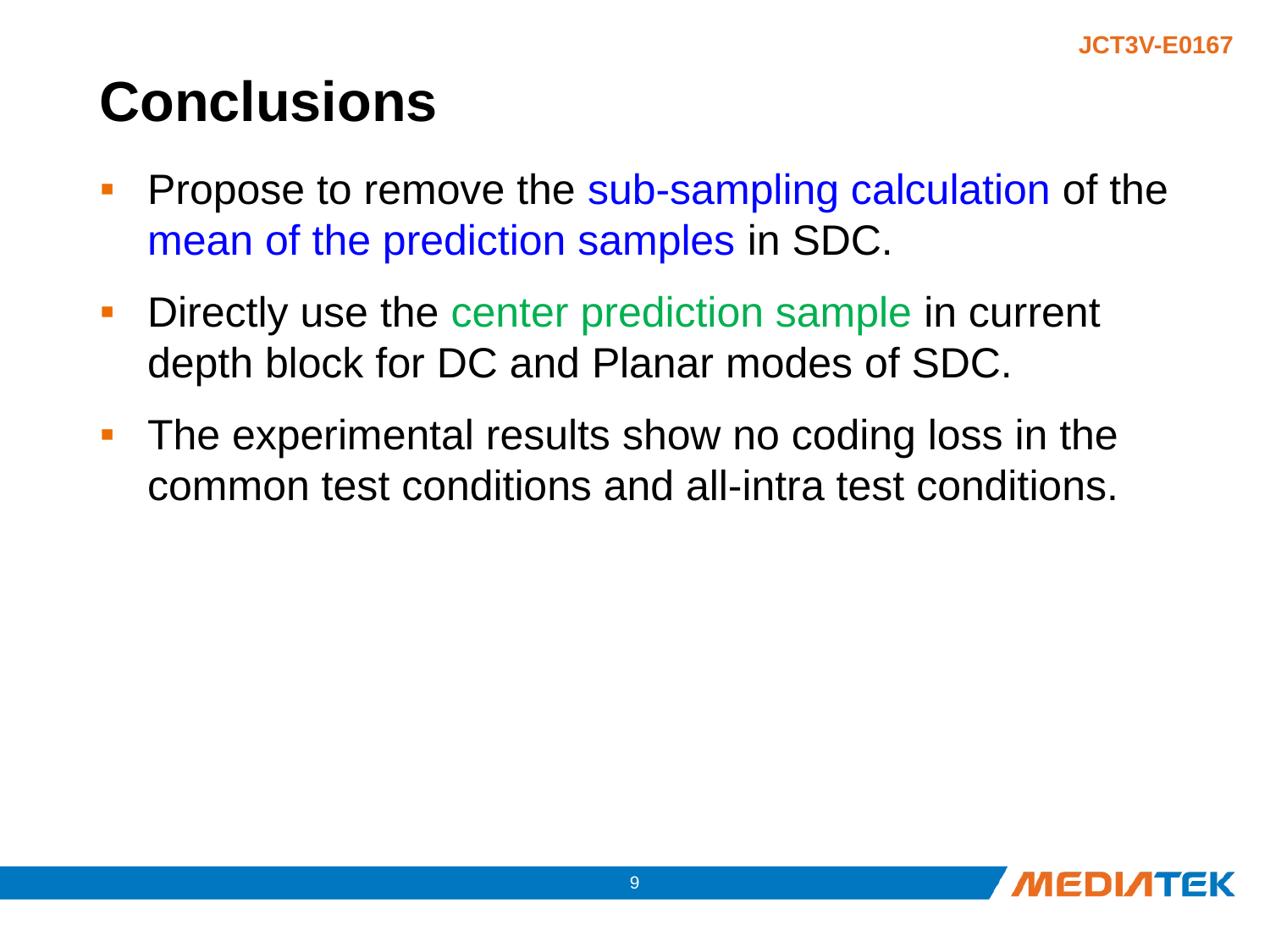

# Conclusions
Propose to remove the sub-sampling calculation of the mean of the prediction samples in SDC.
Directly use the center prediction sample in current depth block for DC and Planar modes of SDC.
The experimental results show no coding loss in the common test conditions and all-intra test conditions.

9